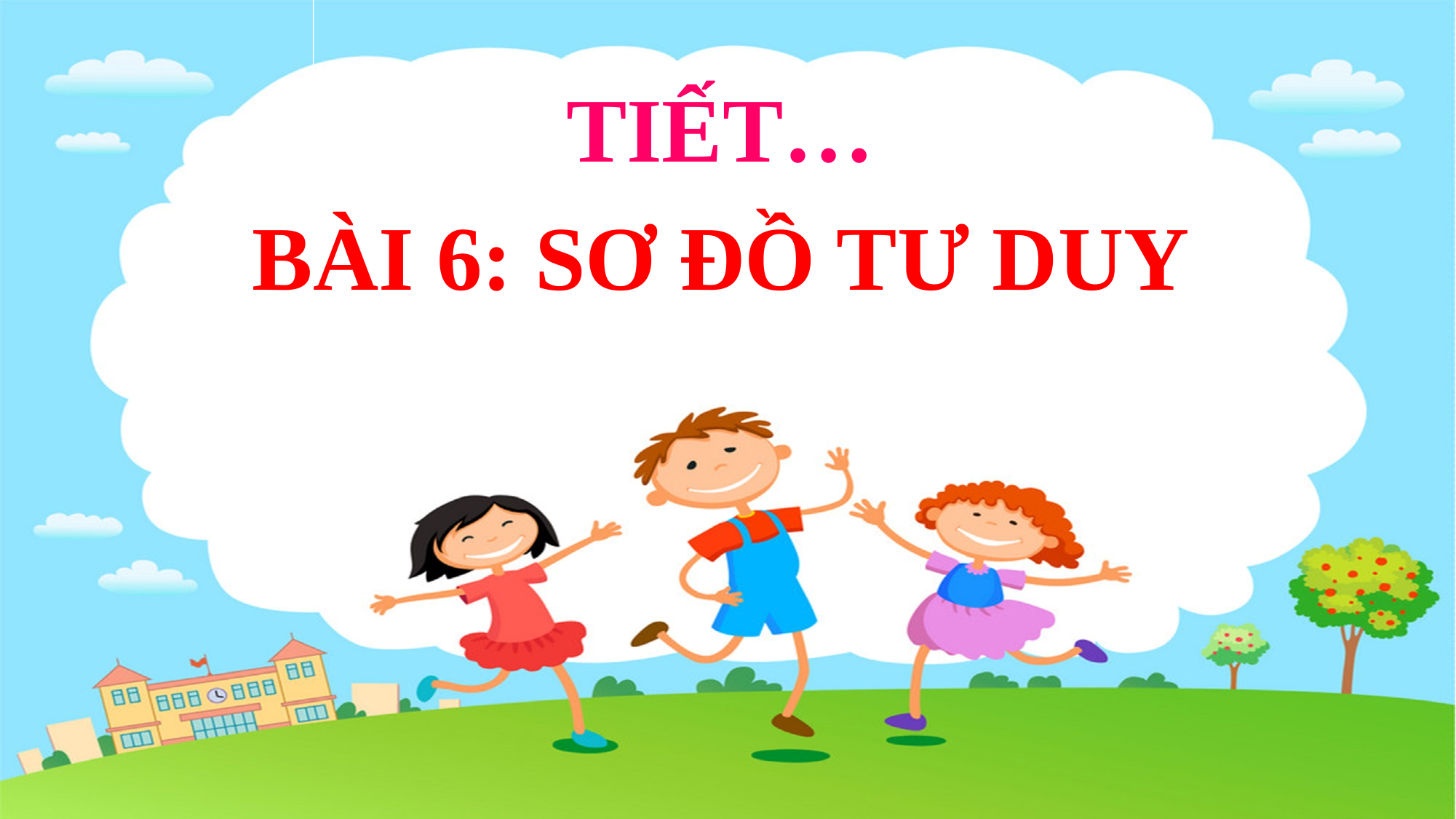

TIẾT…
BÀI 6: SƠ ĐỒ TƯ DUY